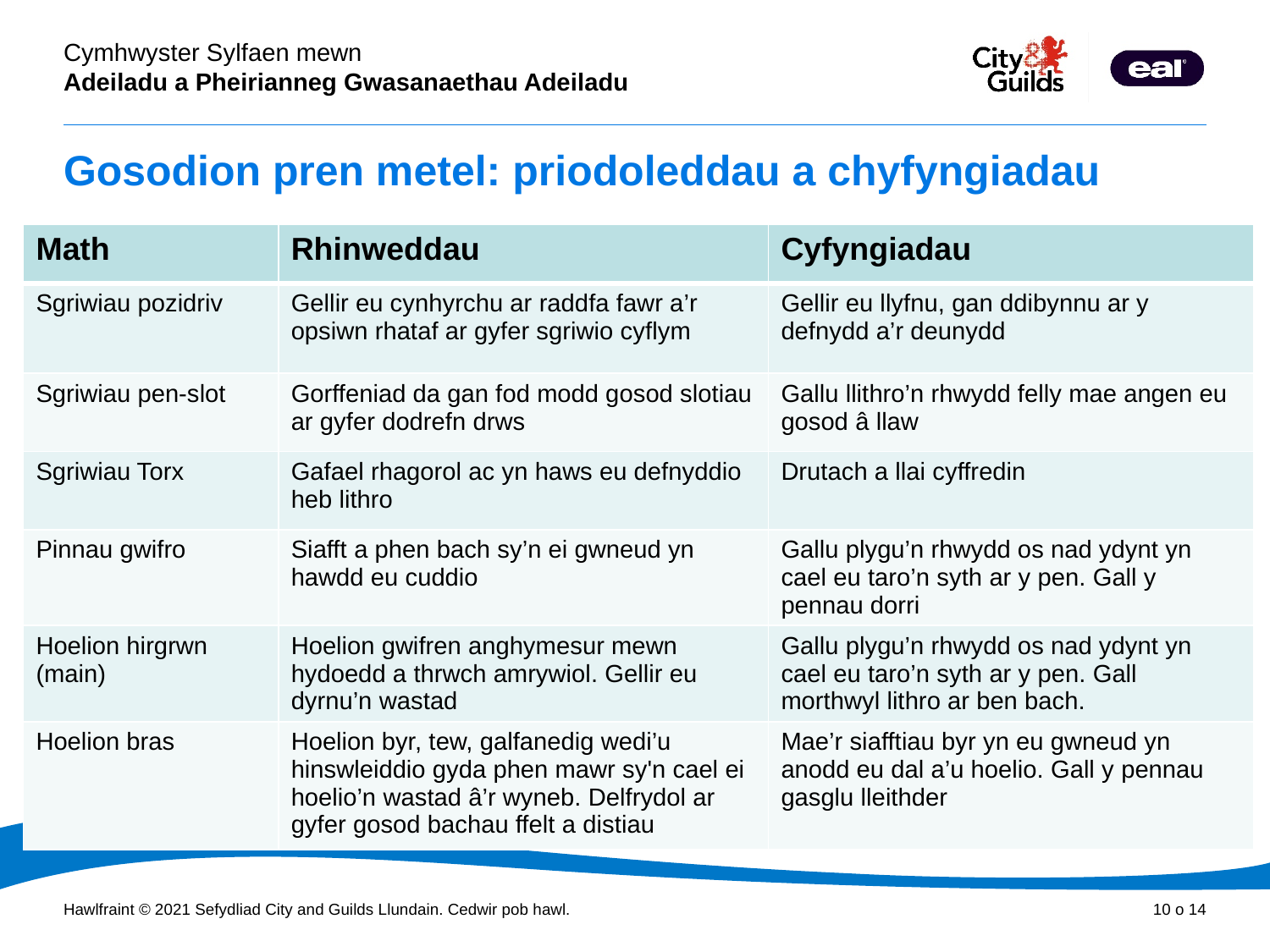

# Gosodion pren metel: priodoleddau a chyfyngiadau

| Math | Rhinweddau | Cyfyngiadau |
| --- | --- | --- |
| Sgriwiau pozidriv | Gellir eu cynhyrchu ar raddfa fawr a’r opsiwn rhataf ar gyfer sgriwio cyflym | Gellir eu llyfnu, gan ddibynnu ar y defnydd a’r deunydd |
| Sgriwiau pen-slot | Gorffeniad da gan fod modd gosod slotiau ar gyfer dodrefn drws | Gallu llithro’n rhwydd felly mae angen eu gosod â llaw |
| Sgriwiau Torx | Gafael rhagorol ac yn haws eu defnyddio heb lithro | Drutach a llai cyffredin |
| Pinnau gwifro | Siafft a phen bach sy’n ei gwneud yn hawdd eu cuddio | Gallu plygu’n rhwydd os nad ydynt yn cael eu taro’n syth ar y pen. Gall y pennau dorri |
| Hoelion hirgrwn (main) | Hoelion gwifren anghymesur mewn hydoedd a thrwch amrywiol. Gellir eu dyrnu’n wastad | Gallu plygu’n rhwydd os nad ydynt yn cael eu taro’n syth ar y pen. Gall morthwyl lithro ar ben bach. |
| Hoelion bras | Hoelion byr, tew, galfanedig wedi’u hinswleiddio gyda phen mawr sy'n cael ei hoelio’n wastad â’r wyneb. Delfrydol ar gyfer gosod bachau ffelt a distiau | Mae’r siafftiau byr yn eu gwneud yn anodd eu dal a’u hoelio. Gall y pennau gasglu lleithder |